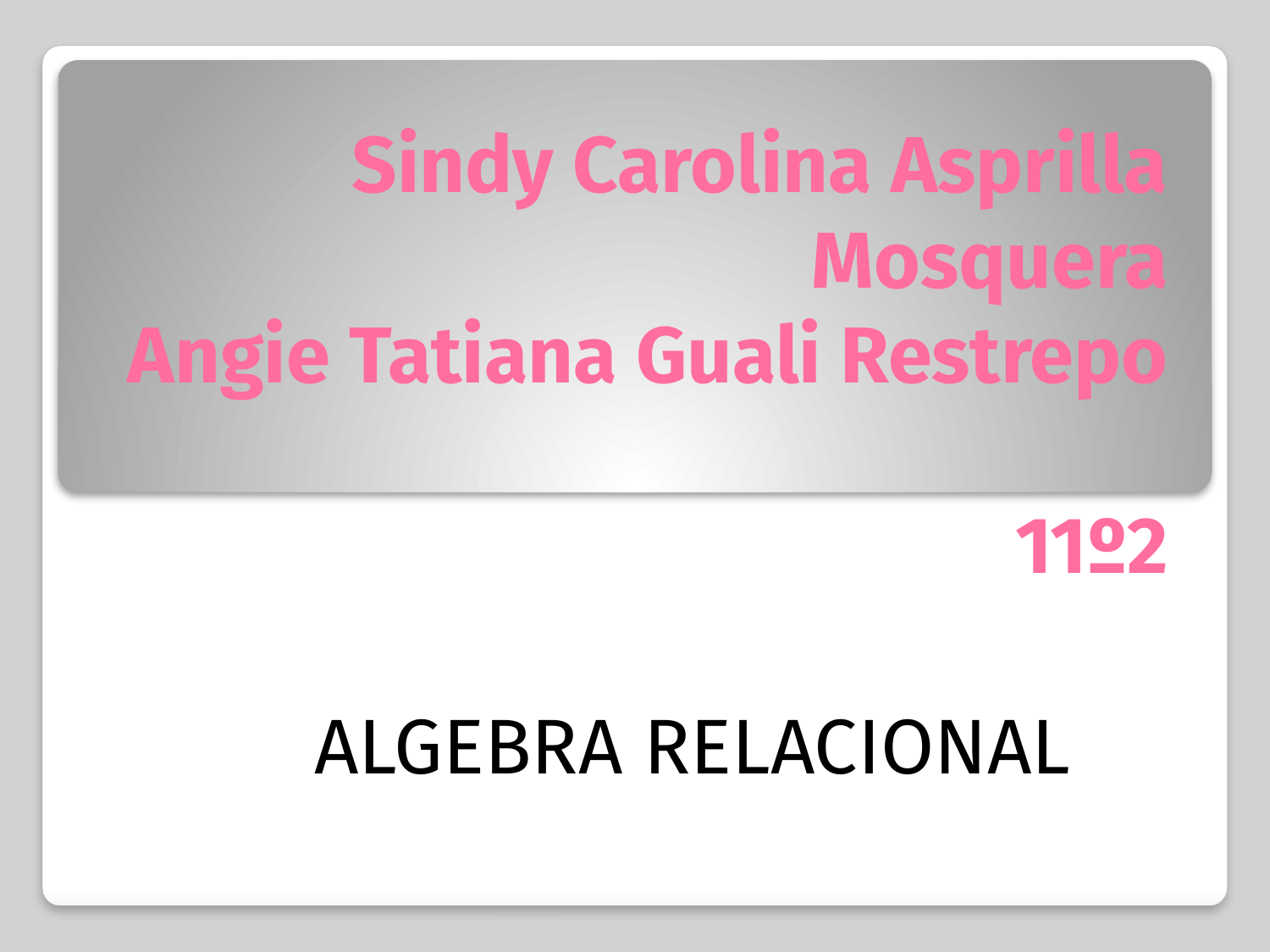

# Sindy Carolina Asprilla Mosquera Angie Tatiana Guali Restrepo 11º2
ALGEBRA RELACIONAL